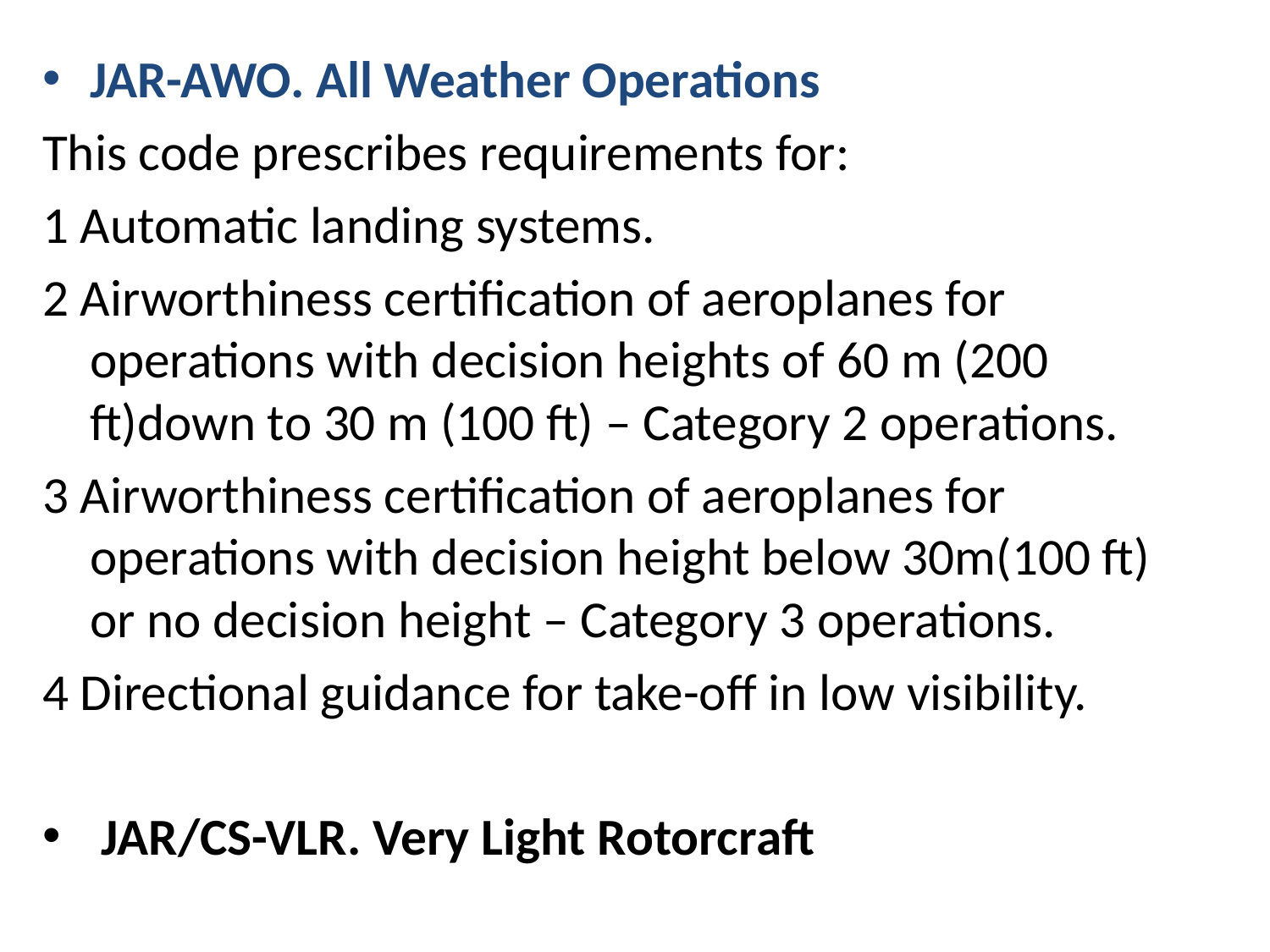

JAR-AWO. All Weather Operations
This code prescribes requirements for:
1 Automatic landing systems.
2 Airworthiness certification of aeroplanes for operations with decision heights of 60 m (200 ft)down to 30 m (100 ft) – Category 2 operations.
3 Airworthiness certification of aeroplanes for operations with decision height below 30m(100 ft) or no decision height – Category 3 operations.
4 Directional guidance for take-off in low visibility.

 JAR/CS-VLR. Very Light Rotorcraft